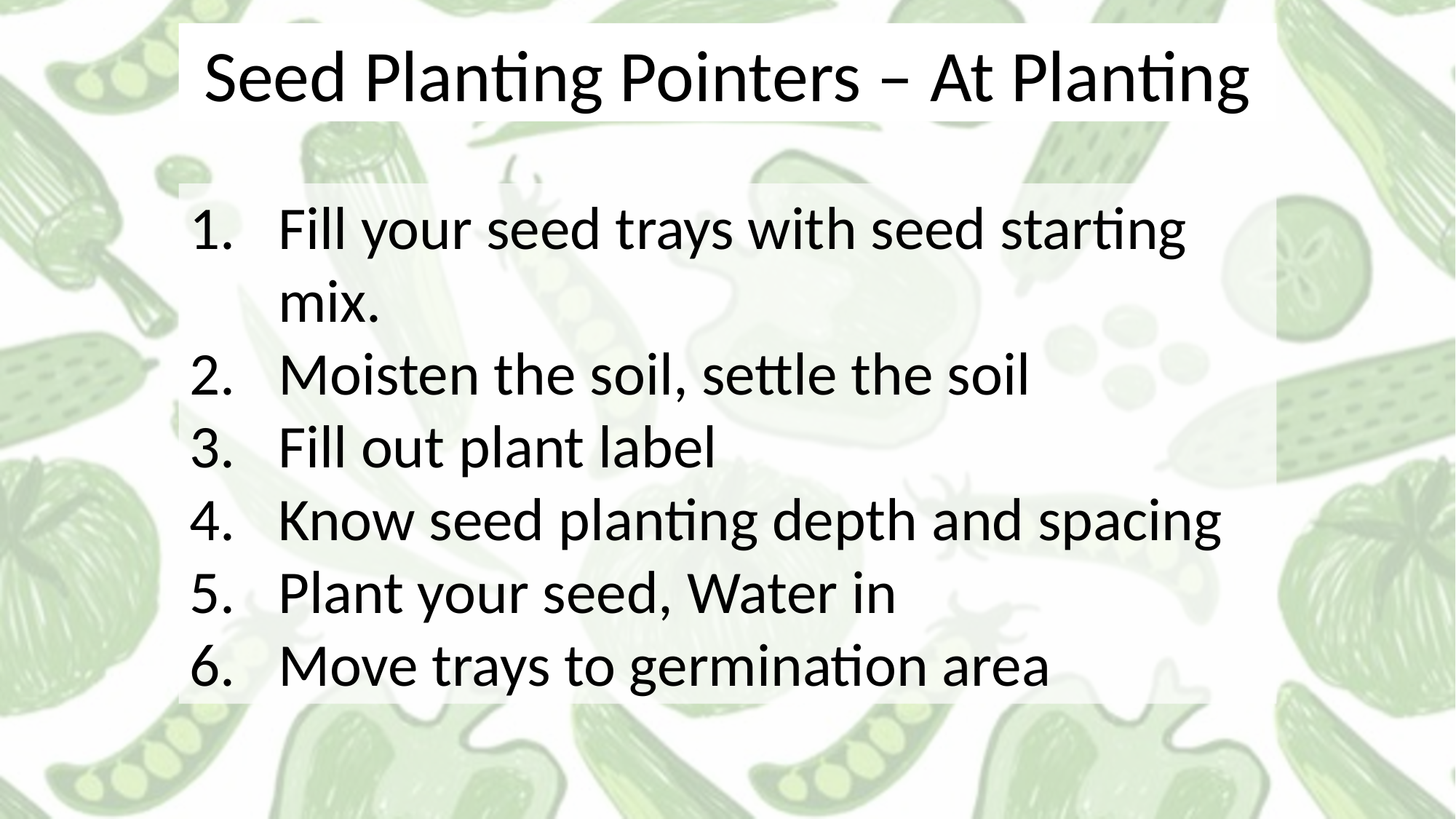

Seed Planting Pointers – At Planting
Fill your seed trays with seed starting mix.
Moisten the soil, settle the soil
Fill out plant label
Know seed planting depth and spacing
Plant your seed, Water in
Move trays to germination area